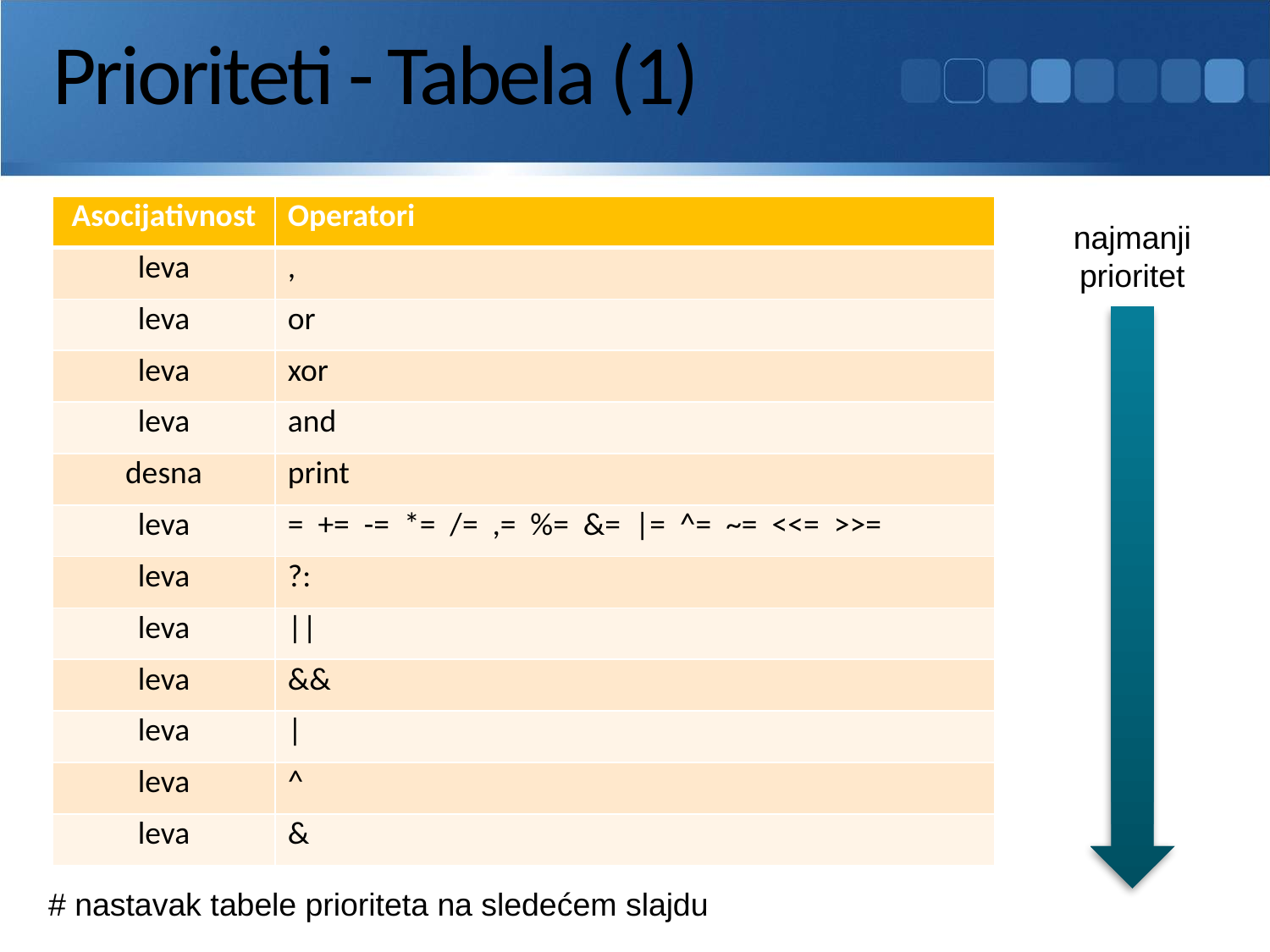

# Prioriteti - Tabela (1)
| Asocijativnost | Operatori |
| --- | --- |
| leva | , |
| leva | or |
| leva | xor |
| leva | and |
| desna | print |
| leva | = += -= \*= /= ,= %= &= |= ^= ~= <<= >>= |
| leva | ?: |
| leva | || |
| leva | && |
| leva | | |
| leva | ^ |
| leva | & |
najmanji prioritet

# nastavak tabele prioriteta na sledećem slajdu